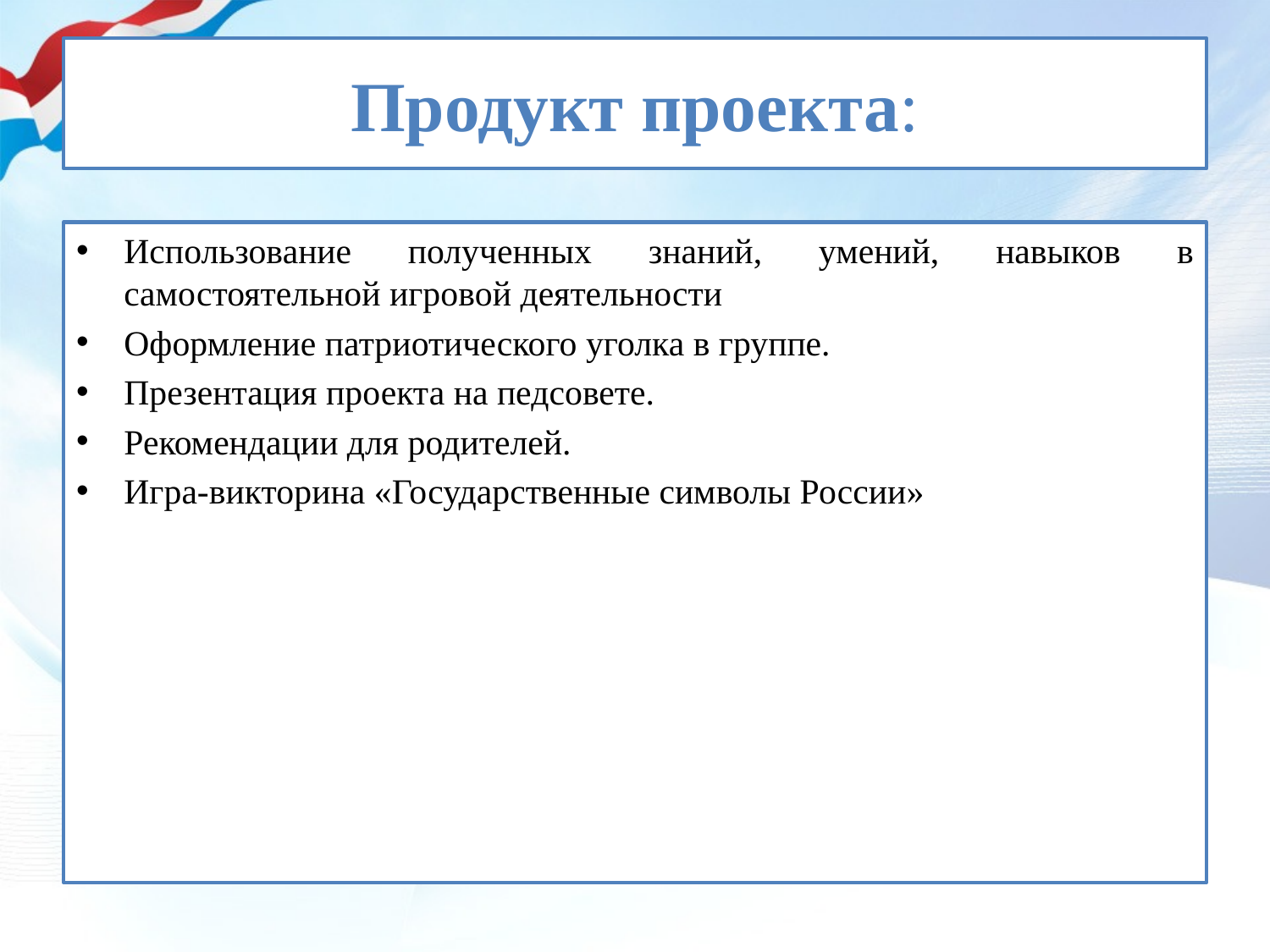

# Продукт проекта:
Использование полученных знаний, умений, навыков в самостоятельной игровой деятельности
Оформление патриотического уголка в группе.
Презентация проекта на педсовете.
Рекомендации для родителей.
Игра-викторина «Государственные символы России»